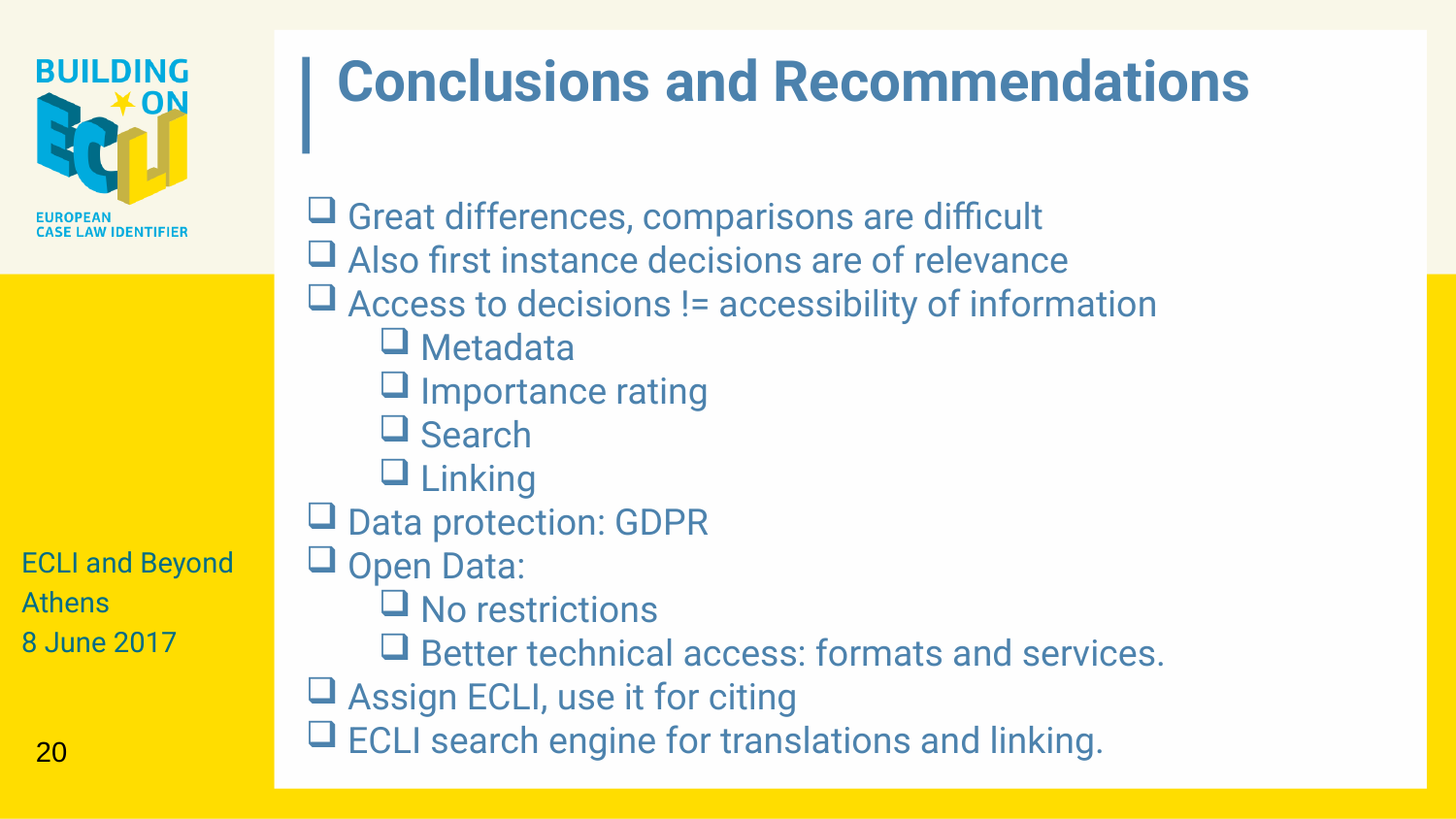

Conclusions and Recommendations

 Great differences, comparisons are difficult
 Also first instance decisions are of relevance
 Access to decisions != accessibility of information
 Metadata
 Importance rating
 Search
 Linking
 Data protection: GDPR
 Open Data:
 No restrictions
 Better technical access: formats and services.
 Assign ECLI, use it for citing
 ECLI search engine for translations and linking.
ECLI and Beyond
Athens
8 June 2017
20